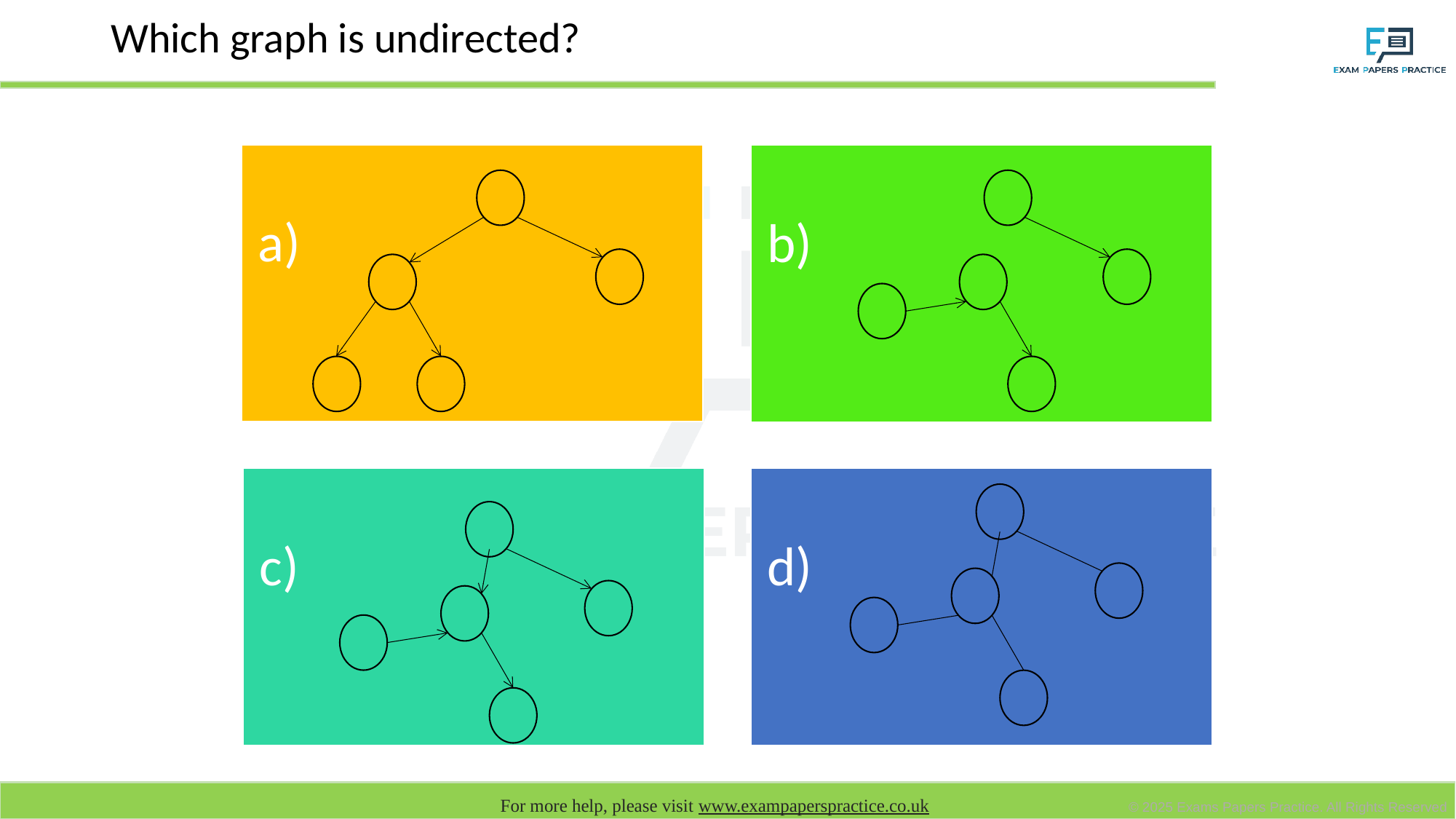

# Which graph is undirected?
a)

b)

c)

d)